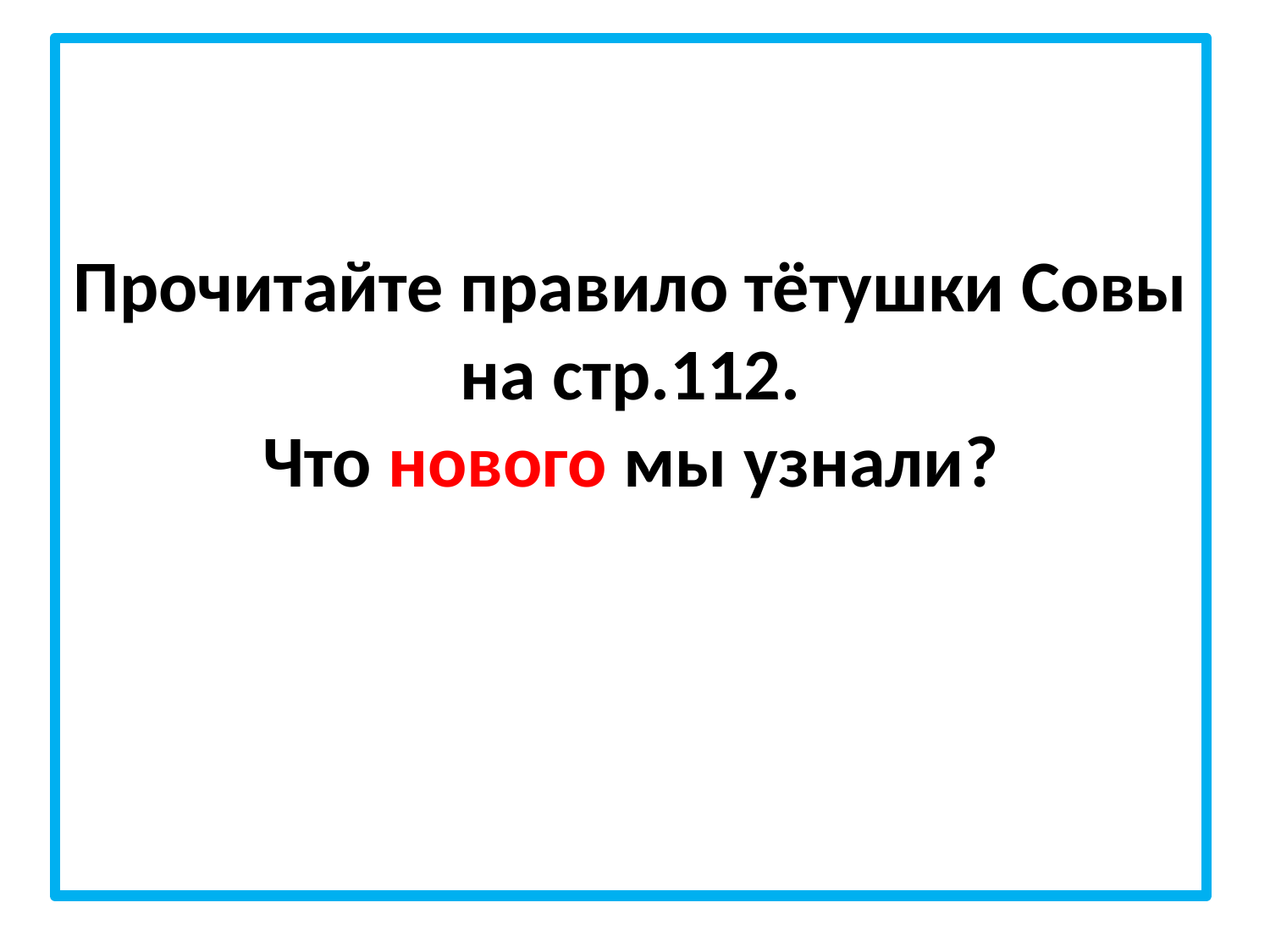

# Прочитайте правило тётушки Совы на стр.112. Что нового мы узнали?